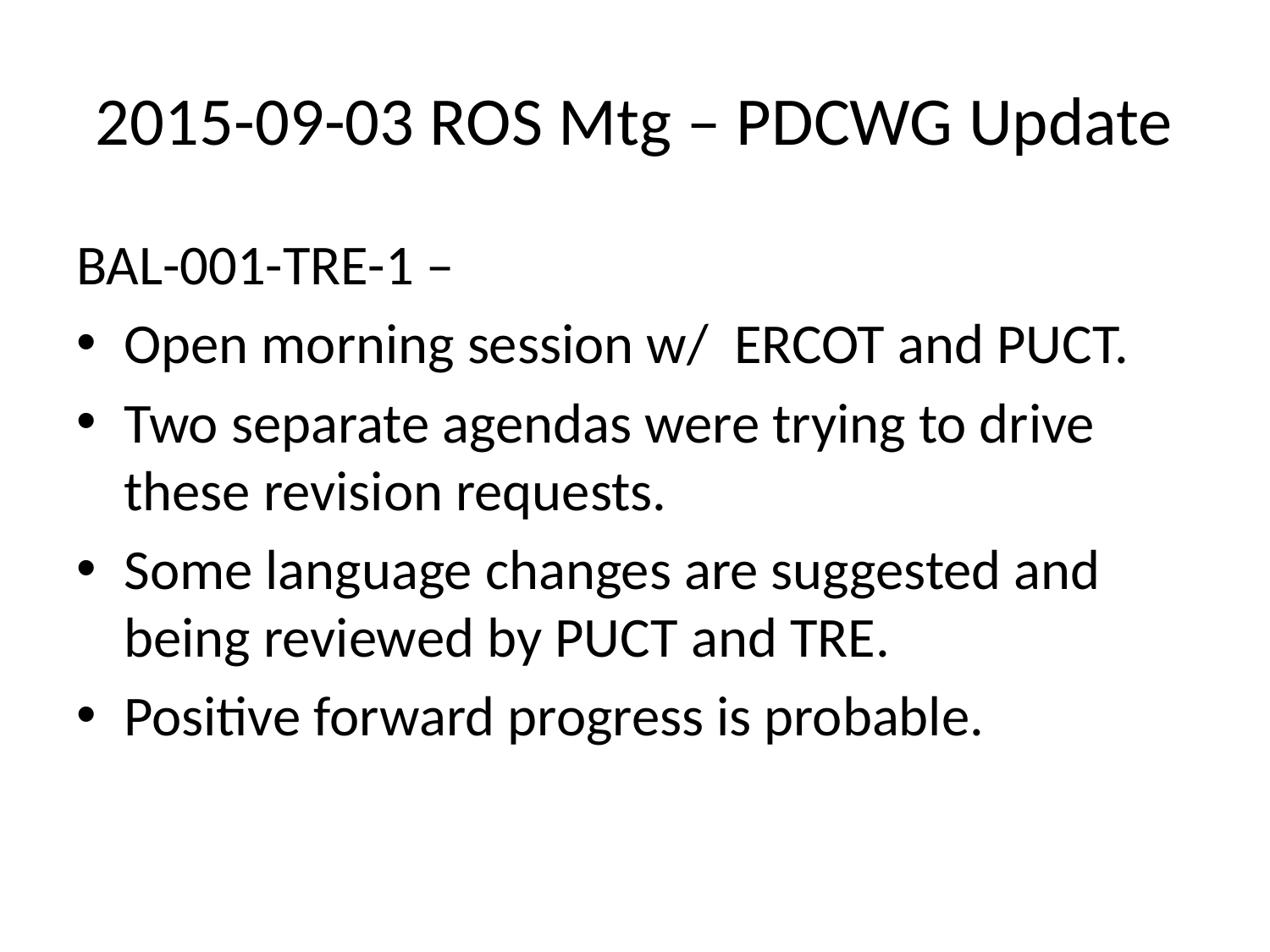

# 2015-09-03 ROS Mtg – PDCWG Update
BAL-001-TRE-1 –
Open morning session w/  ERCOT and PUCT.
Two separate agendas were trying to drive these revision requests.
Some language changes are suggested and being reviewed by PUCT and TRE.
Positive forward progress is probable.